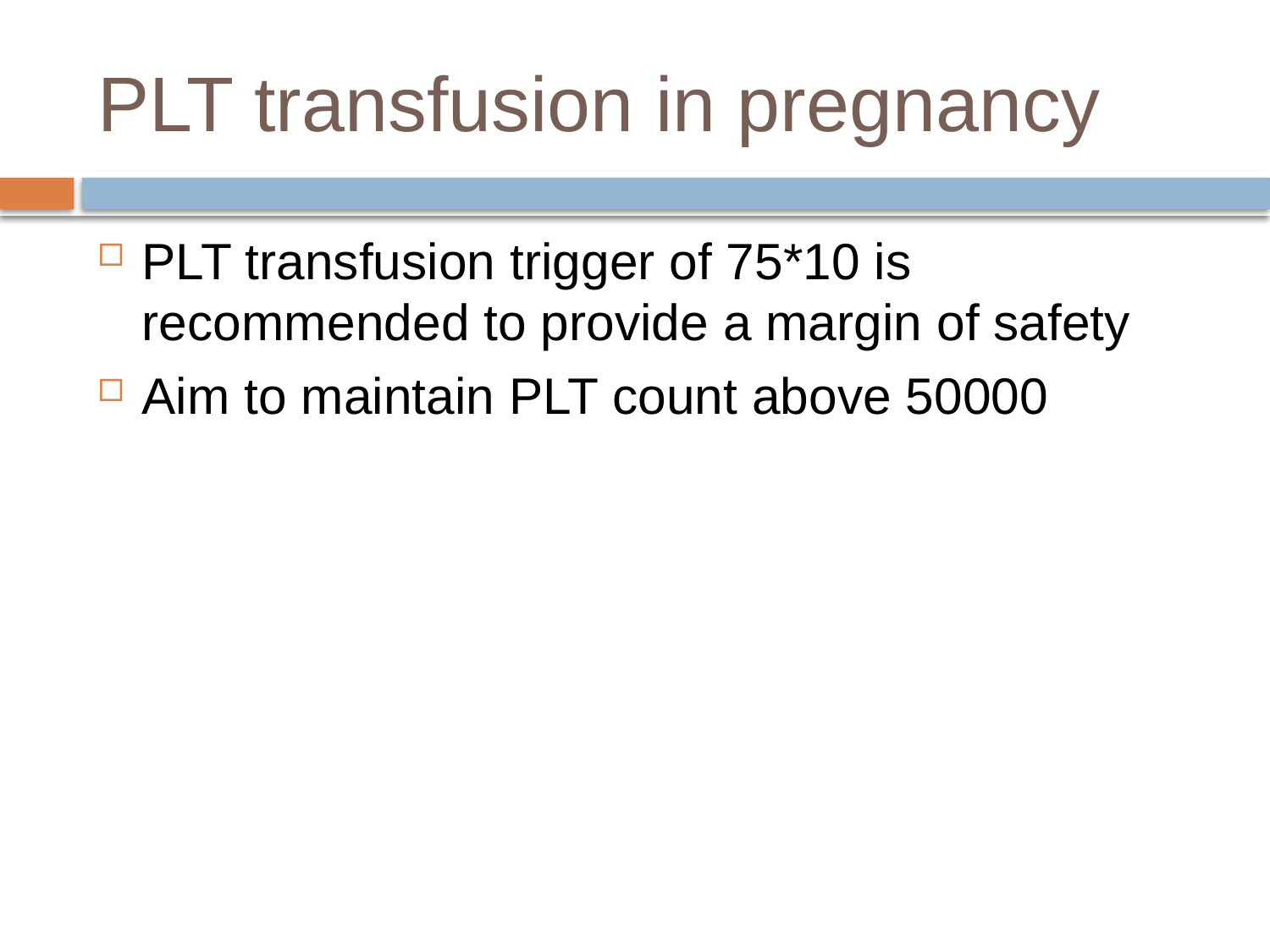

# PLT transfusion in pregnancy
PLT transfusion trigger of 75*10 is recommended to provide a margin of safety
Aim to maintain PLT count above 50000